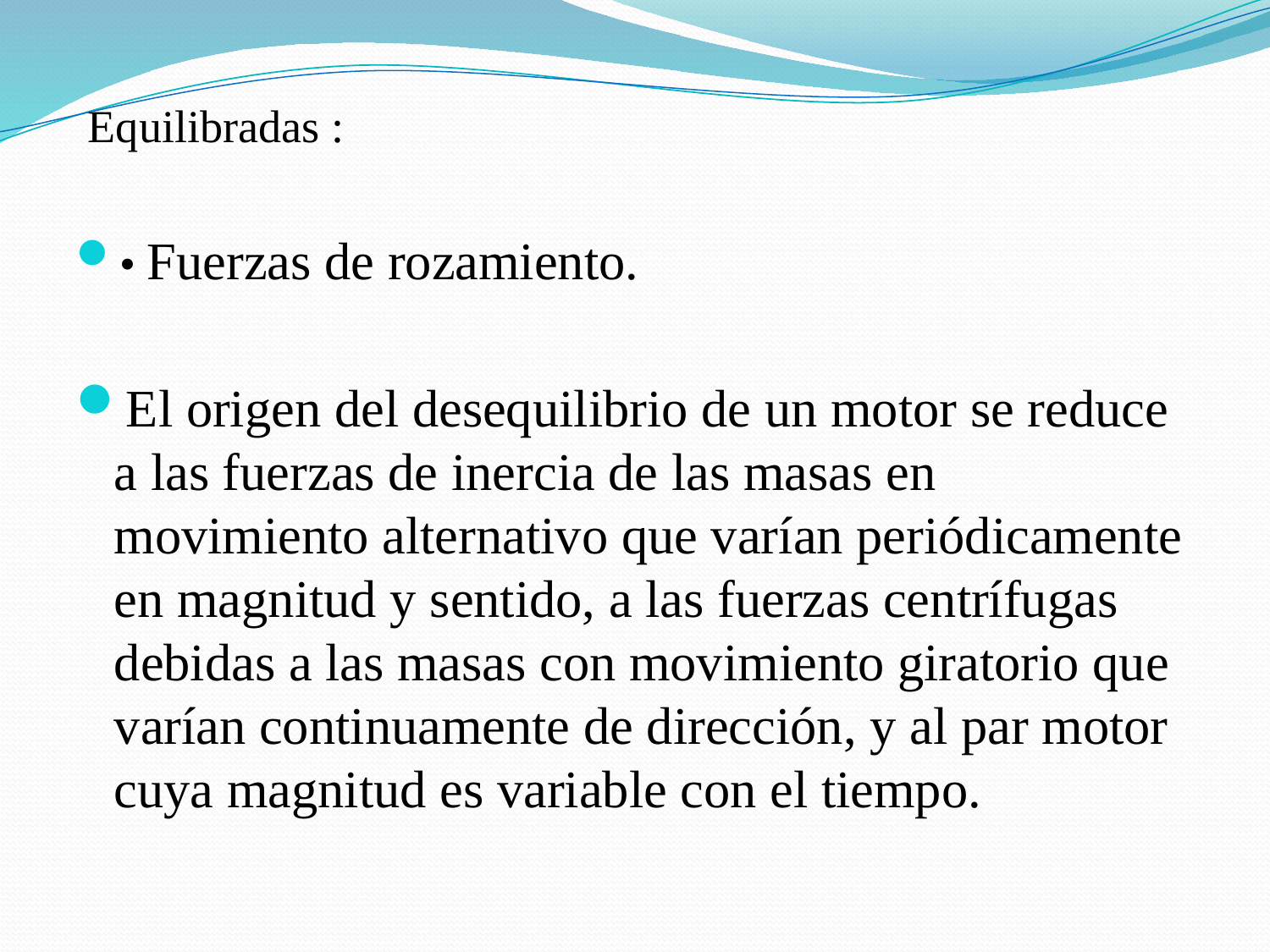

Equilibradas :

• Fuerzas de rozamiento.

El origen del desequilibrio de un motor se reduce a las fuerzas de inercia de las masas en movimiento alternativo que varían periódicamente en magnitud y sentido, a las fuerzas centrífugas debidas a las masas con movimiento giratorio que varían continuamente de dirección, y al par motor cuya magnitud es variable con el tiempo.